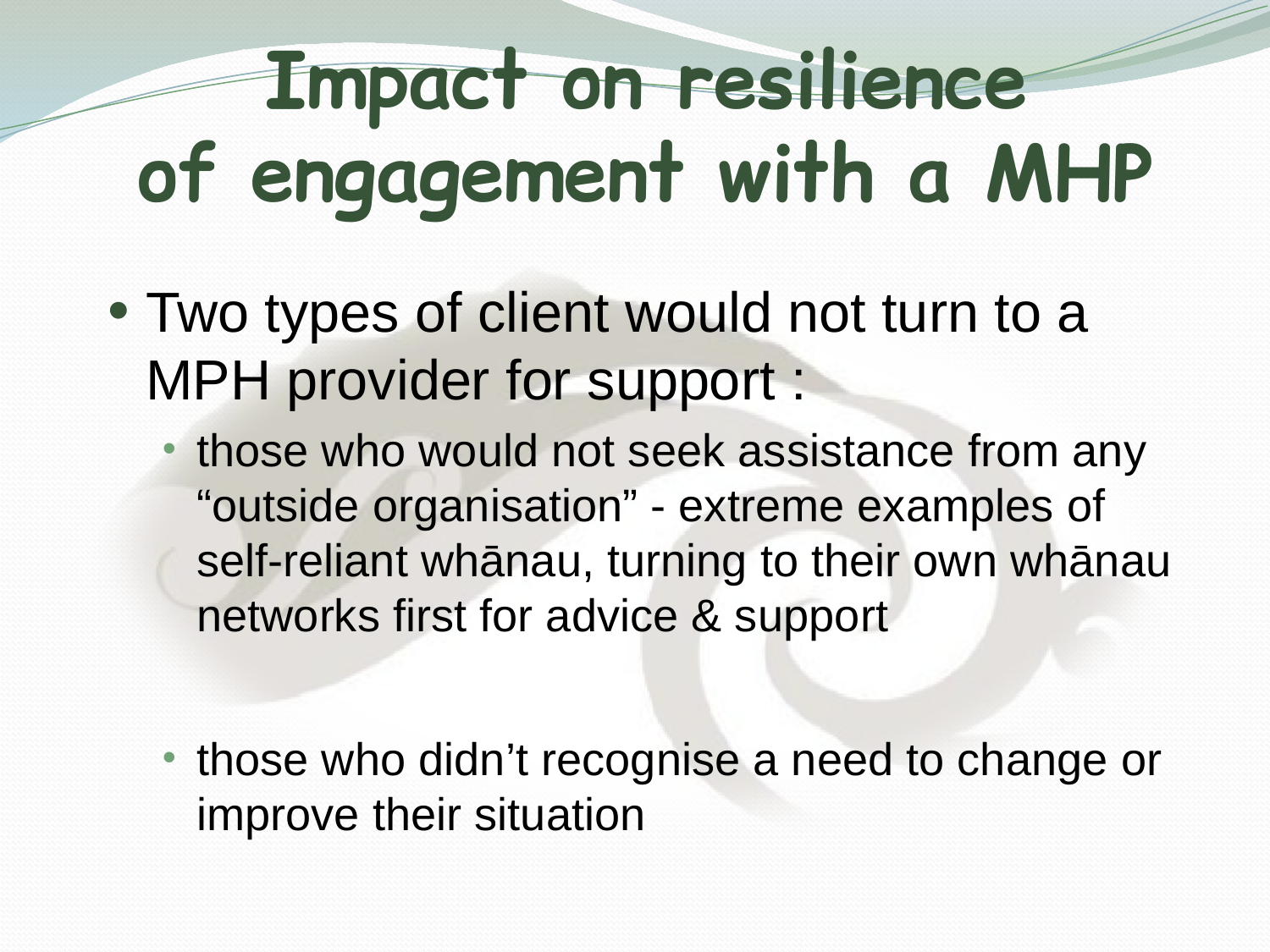

# Impact on resilience of engagement with a MHP
Two types of client would not turn to a MPH provider for support :
those who would not seek assistance from any “outside organisation” - extreme examples of self-reliant whānau, turning to their own whānau networks first for advice & support

those who didn’t recognise a need to change or improve their situation